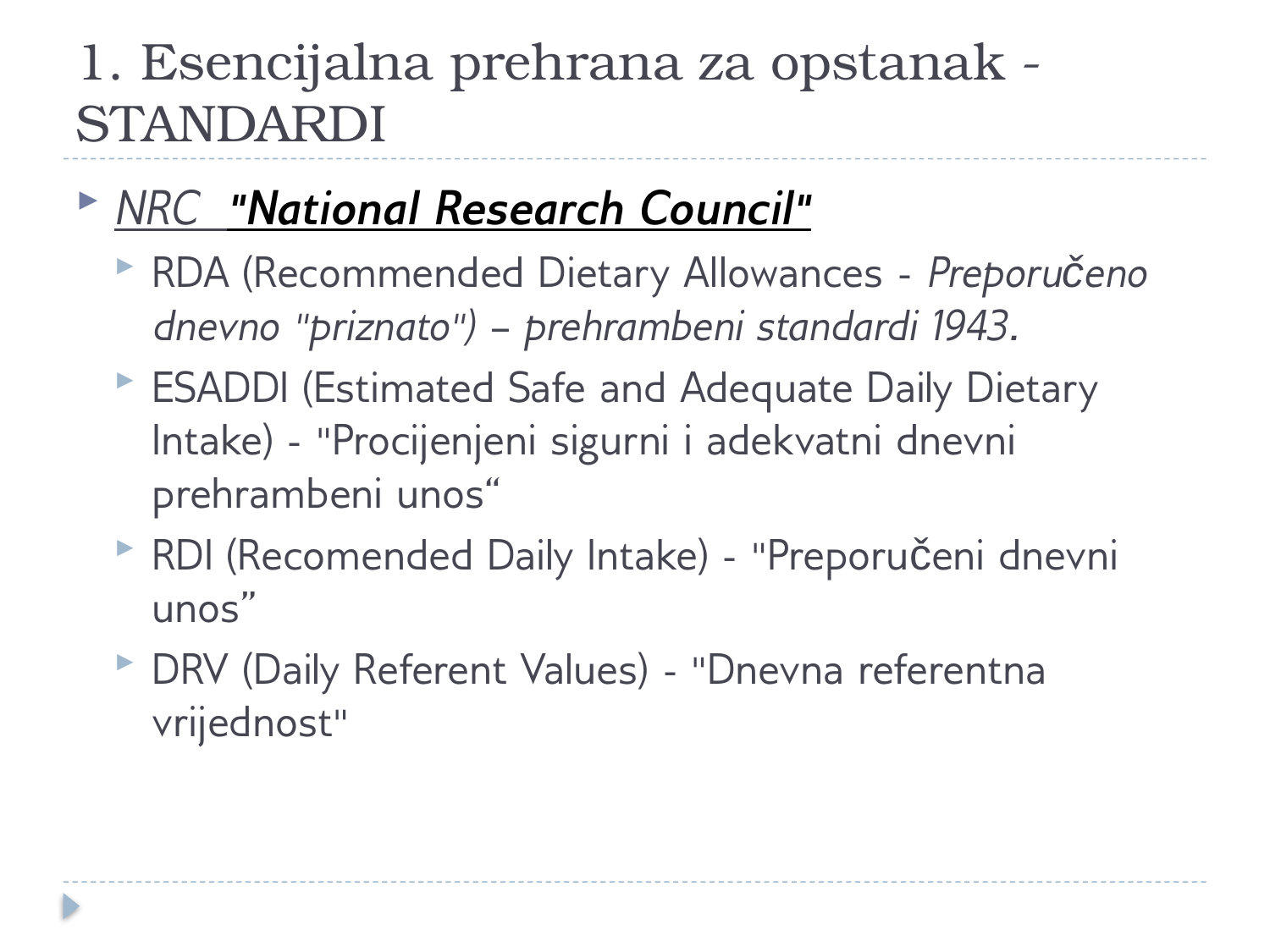

# 1. Esencijalna prehrana za opstanak - STANDARDI
NRC  "National Research Council"
RDA (Recommended Dietary Allowances - Preporučeno dnevno "priznato") – prehrambeni standardi 1943.
ESADDI (Estimated Safe and Adequate Daily Dietary Intake) - "Procijenjeni sigurni i adekvatni dnevni prehrambeni unos“
RDI (Recomended Daily Intake) - "Preporučeni dnevni unos”
DRV (Daily Referent Values) - "Dnevna referentna vrijednost"